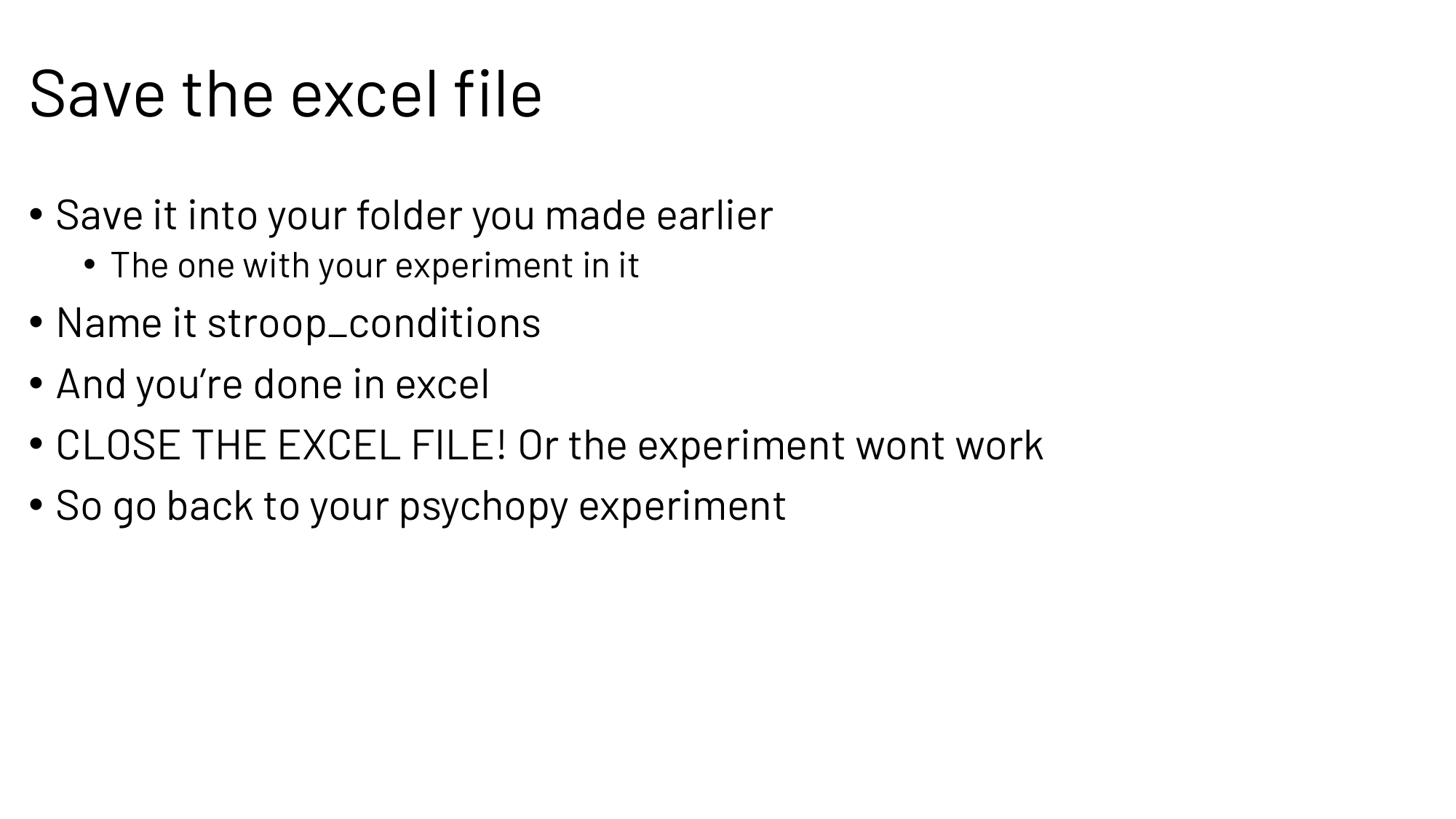

# Save the excel file
Save it into your folder you made earlier
The one with your experiment in it
Name it stroop_conditions
And you’re done in excel
CLOSE THE EXCEL FILE! Or the experiment wont work
So go back to your psychopy experiment